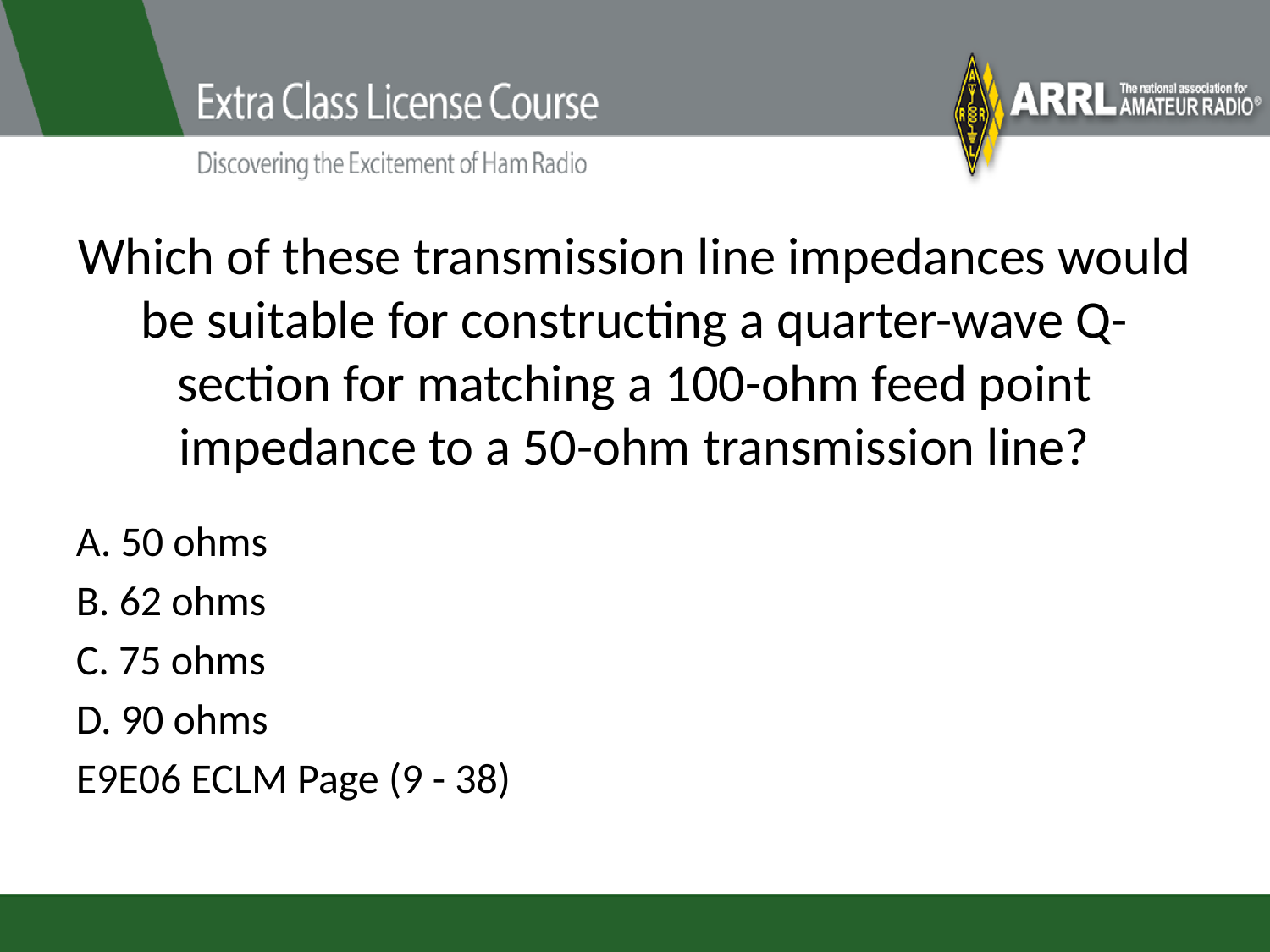

# Which of these transmission line impedances would be suitable for constructing a quarter-wave Q-section for matching a 100-ohm feed point impedance to a 50-ohm transmission line?
A. 50 ohms
B. 62 ohms
C. 75 ohms
D. 90 ohms
E9E06 ECLM Page (9 - 38)